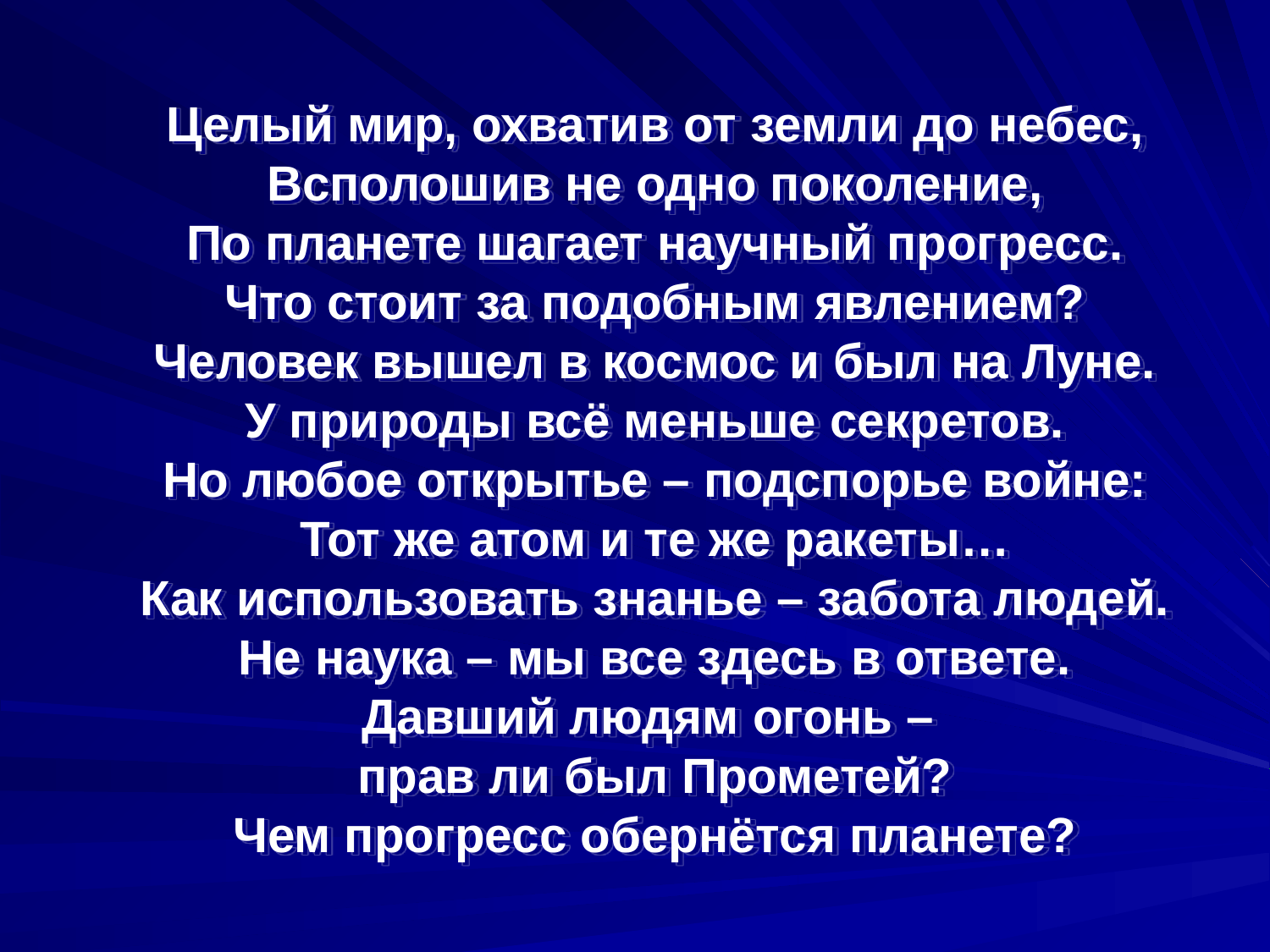

Целый мир, охватив от земли до небес,
Всполошив не одно поколение,
По планете шагает научный прогресс.
Что стоит за подобным явлением?
Человек вышел в космос и был на Луне.
У природы всё меньше секретов.
Но любое открытье – подспорье войне:
Тот же атом и те же ракеты…
Как использовать знанье – забота людей.
Не наука – мы все здесь в ответе.
Давший людям огонь –
прав ли был Прометей?
Чем прогресс обернётся планете?